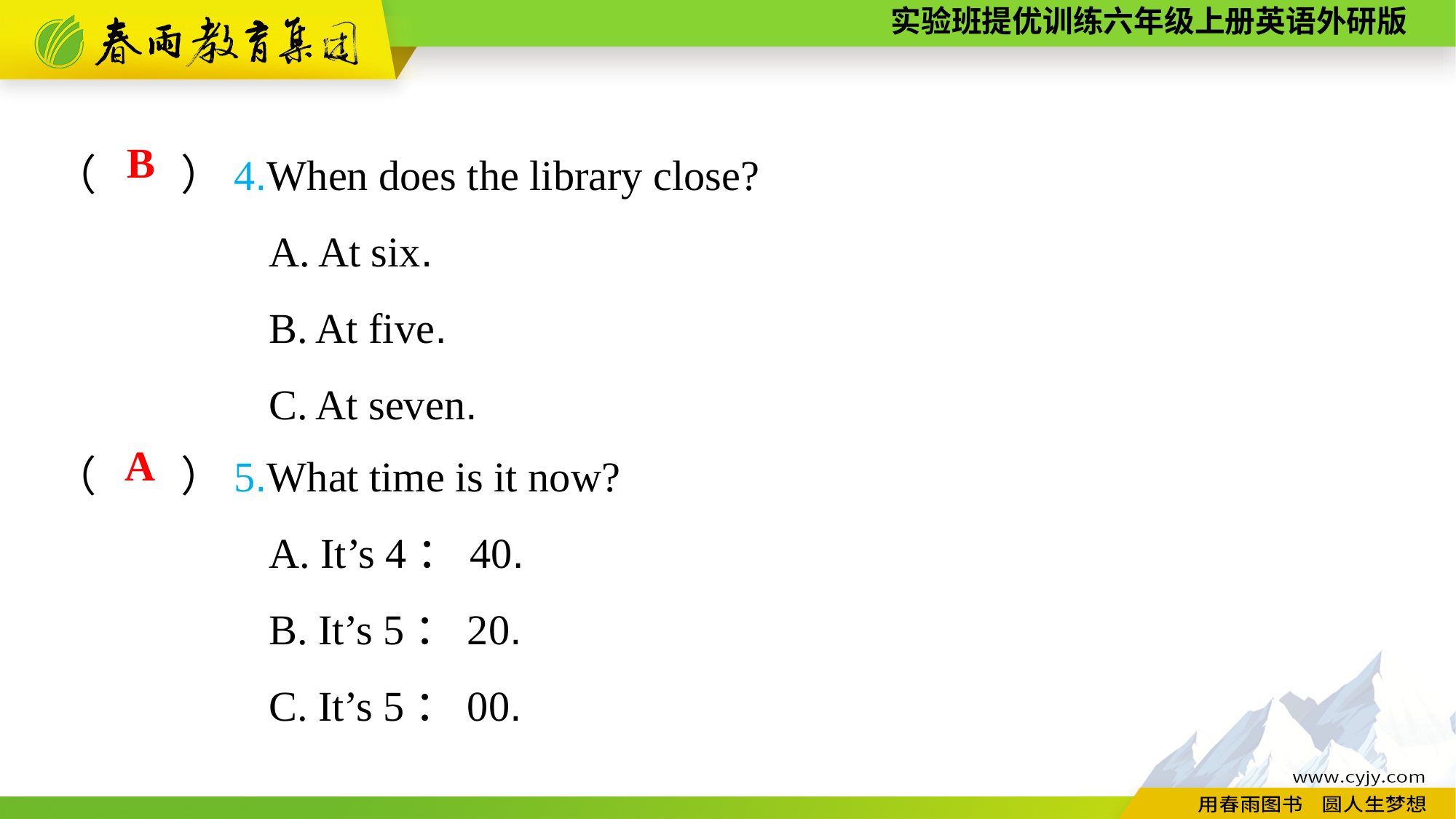

（　　）4.When does the library close?
A. At six.
B. At five.
C. At seven.
B
（　　）5.What time is it now?
A. It’s 4：40.
B. It’s 5：20.
C. It’s 5：00.
A